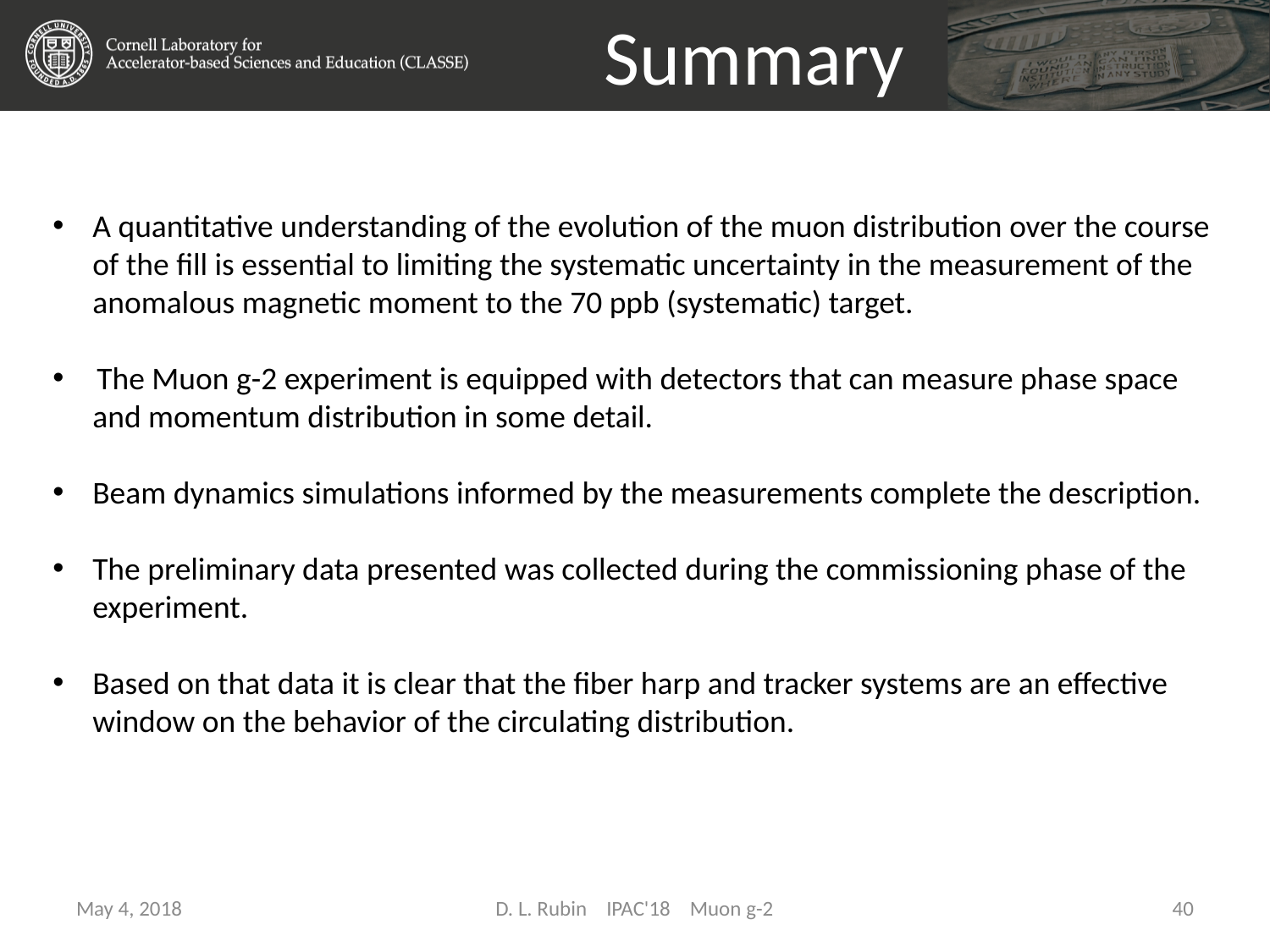

# Summary
A quantitative understanding of the evolution of the muon distribution over the course of the fill is essential to limiting the systematic uncertainty in the measurement of the anomalous magnetic moment to the 70 ppb (systematic) target.

 The Muon g-2 experiment is equipped with detectors that can measure phase space and momentum distribution in some detail.

Beam dynamics simulations informed by the measurements complete the description.

The preliminary data presented was collected during the commissioning phase of the experiment.

Based on that data it is clear that the fiber harp and tracker systems are an effective window on the behavior of the circulating distribution.
May 4, 2018
D. L. Rubin    IPAC'18    Muon g-2
40